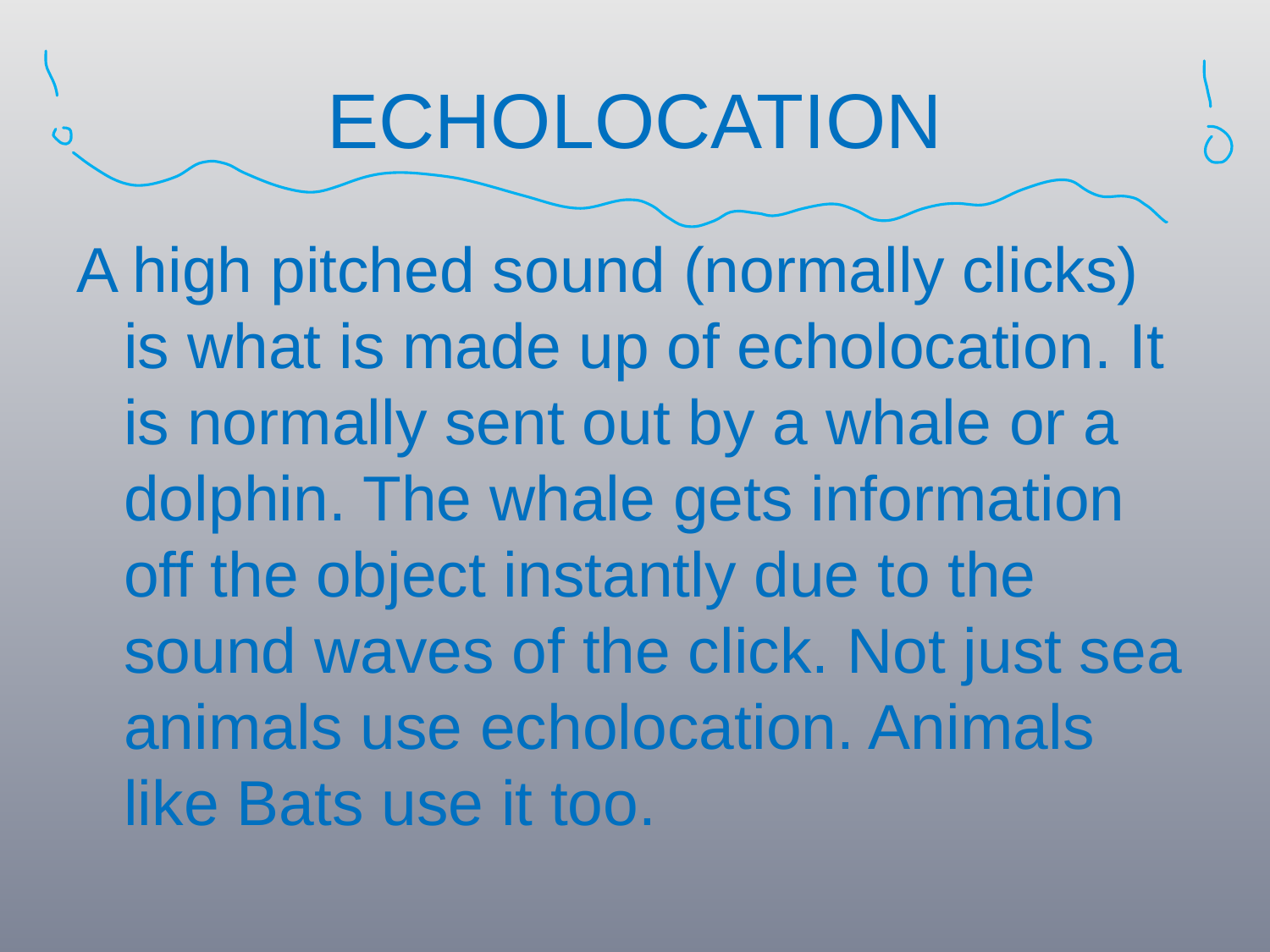

# ECHOLOCATION
A high pitched sound (normally clicks) is what is made up of echolocation. It is normally sent out by a whale or a dolphin. The whale gets information off the object instantly due to the sound waves of the click. Not just sea animals use echolocation. Animals like Bats use it too.